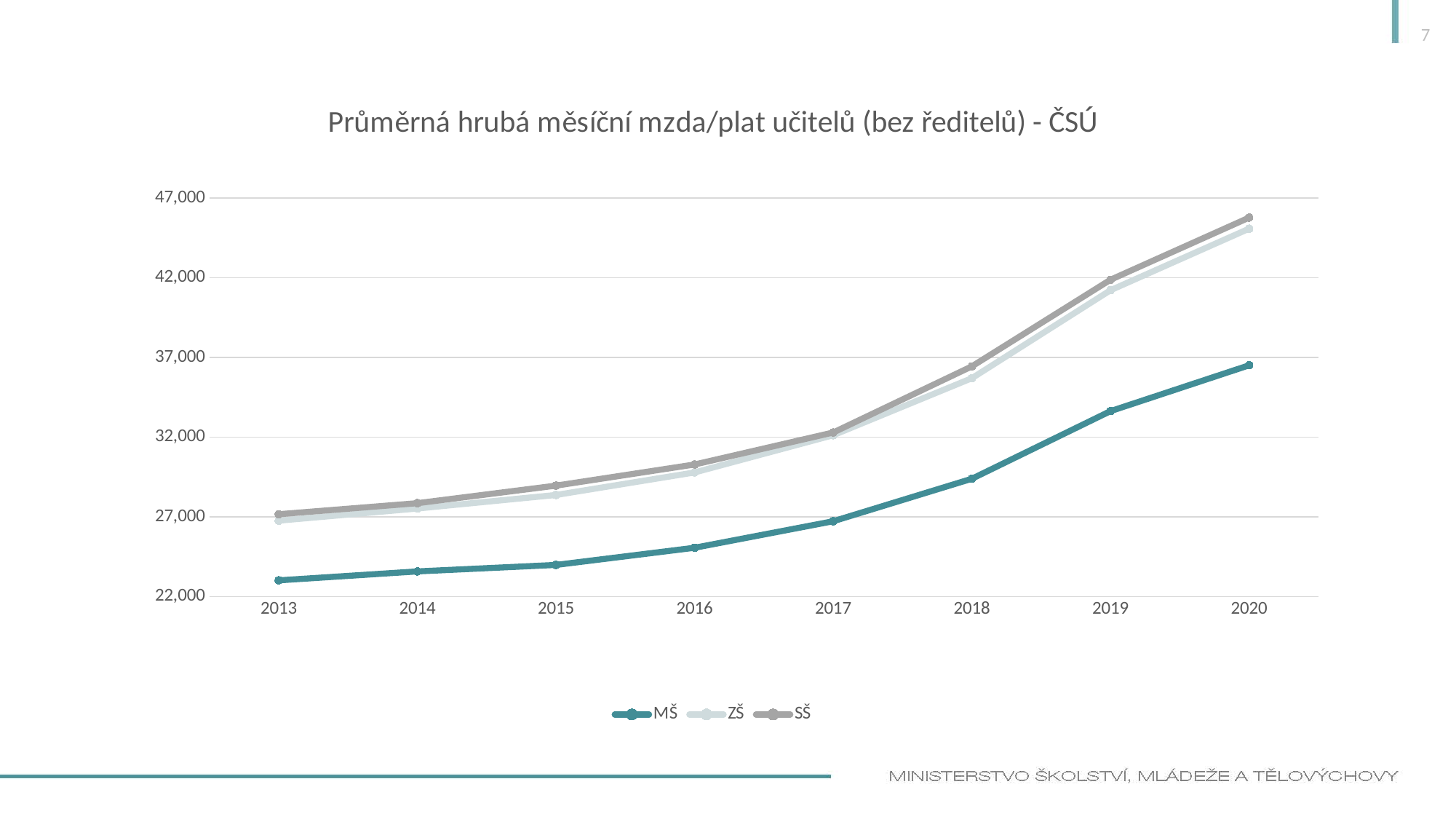

7

### Chart: Průměrná hrubá měsíční mzda/plat učitelů (bez ředitelů) - ČSÚ

| Category | MŠ | ZŠ | SŠ |
|---|---|---|---|
| 2013 | 23012.2435 | 26756.1 | 27159.155 |
| 2014 | 23572.8999 | 27517.5297 | 27852.8599 |
| 2015 | 23981.1703 | 28365.4927 | 28951.8706 |
| 2016 | 25056.8809 | 29778.9337 | 30276.9444 |
| 2017 | 26720.2542 | 32114.1543 | 32283.0974 |
| 2018 | 29382.5407 | 35692.2809 | 36433.6387 |
| 2019 | 33622.9749 | 41207.3451 | 41866.6165 |
| 2020 | 36501.6639 | 45067.1187 | 45760.0441 |